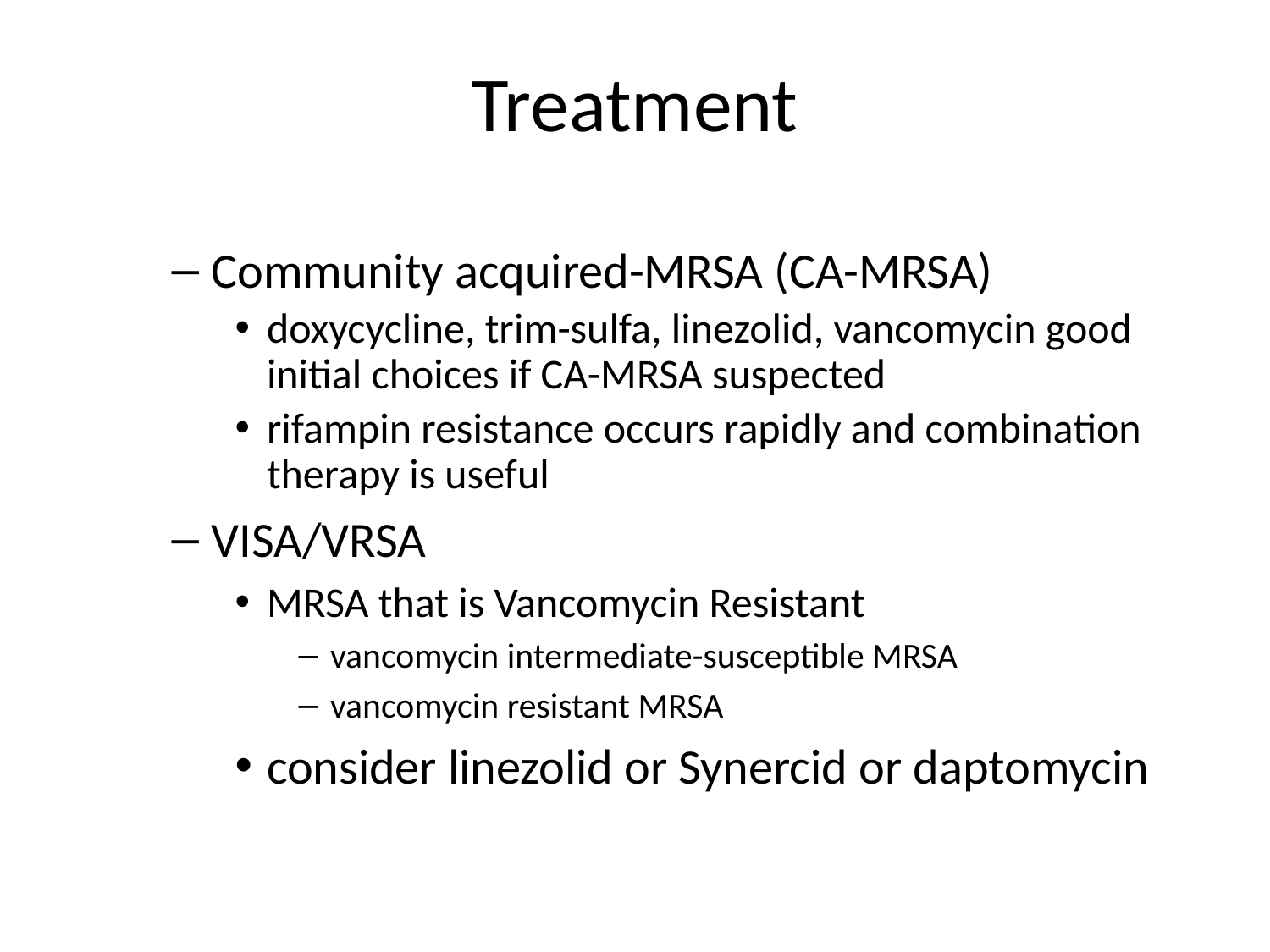

Treatment
Community acquired-MRSA (CA-MRSA)
doxycycline, trim-sulfa, linezolid, vancomycin good initial choices if CA-MRSA suspected
rifampin resistance occurs rapidly and combination therapy is useful
VISA/VRSA
MRSA that is Vancomycin Resistant
vancomycin intermediate-susceptible MRSA
vancomycin resistant MRSA
consider linezolid or Synercid or daptomycin